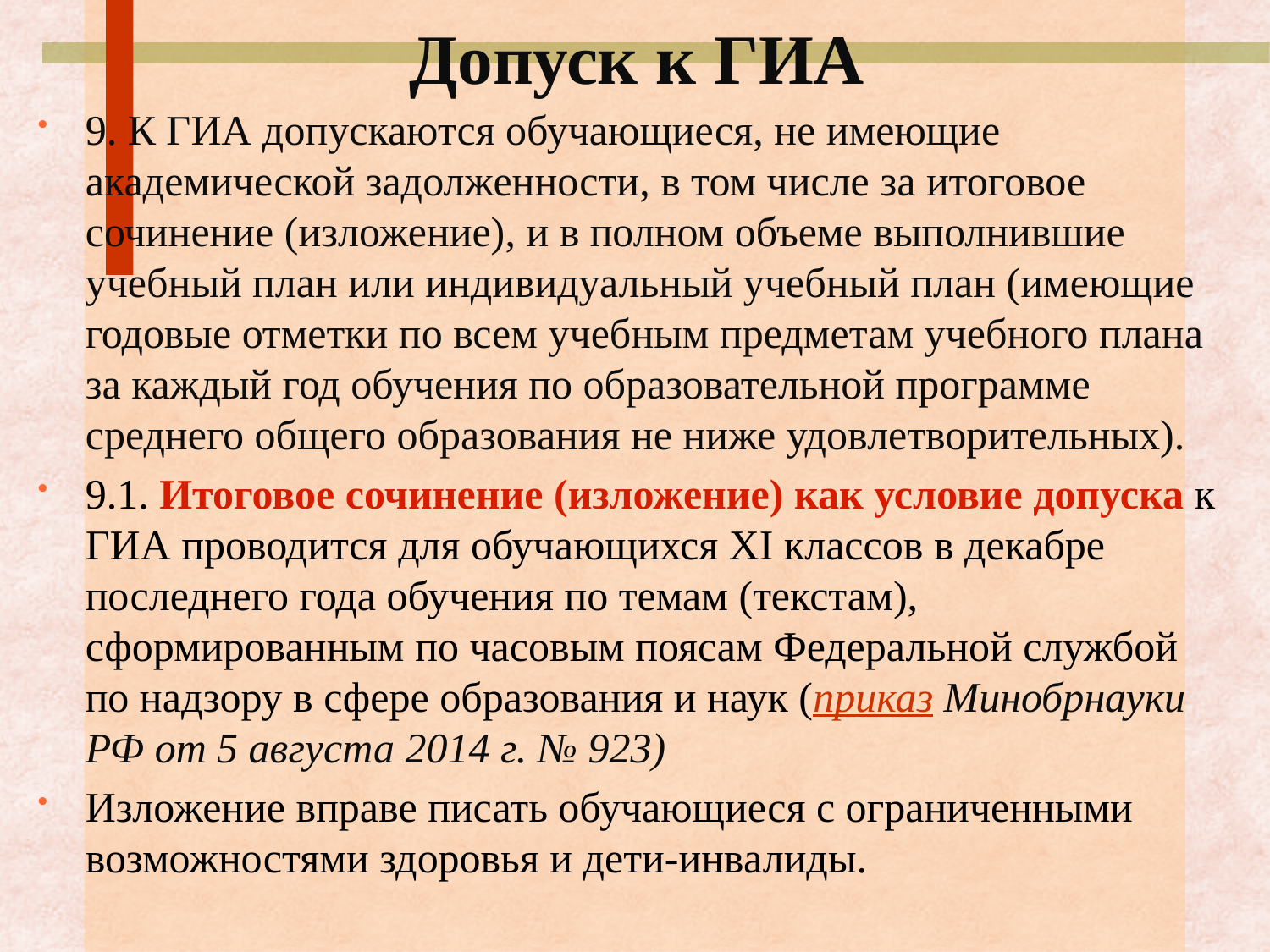

# Допуск к ГИА
9. К ГИА допускаются обучающиеся, не имеющие академической задолженности, в том числе за итоговое сочинение (изложение), и в полном объеме выполнившие учебный план или индивидуальный учебный план (имеющие годовые отметки по всем учебным предметам учебного плана за каждый год обучения по образовательной программе среднего общего образования не ниже удовлетворительных).
9.1. Итоговое сочинение (изложение) как условие допуска к ГИА проводится для обучающихся XI классов в декабре последнего года обучения по темам (текстам), сформированным по часовым поясам Федеральной службой по надзору в сфере образования и наук (приказ Минобрнауки РФ от 5 августа 2014 г. № 923)
Изложение вправе писать обучающиеся с ограниченными возможностями здоровья и дети-инвалиды.